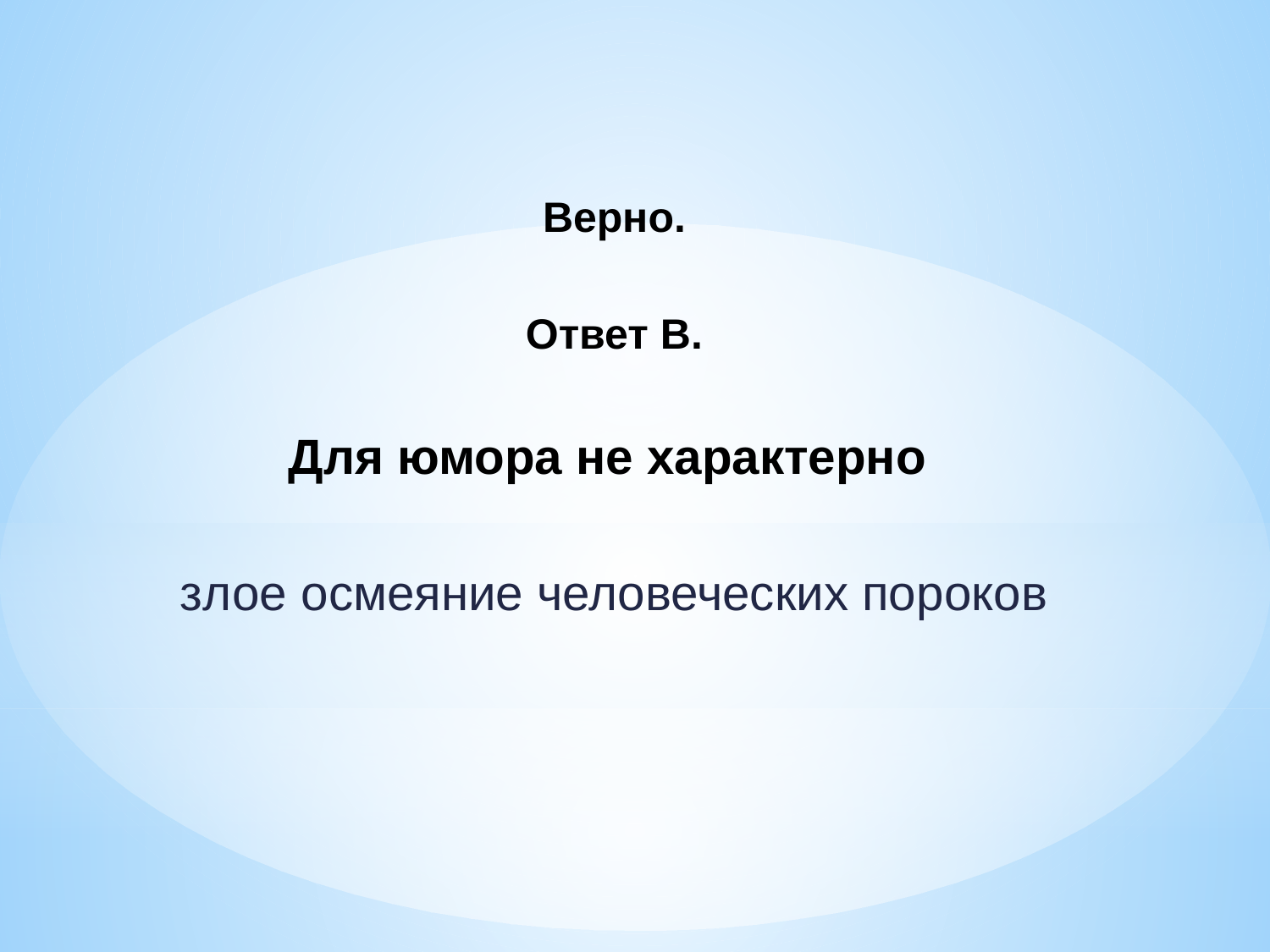

# Верно. Ответ В. Для юмора не характерно злое осмеяние человеческих пороков